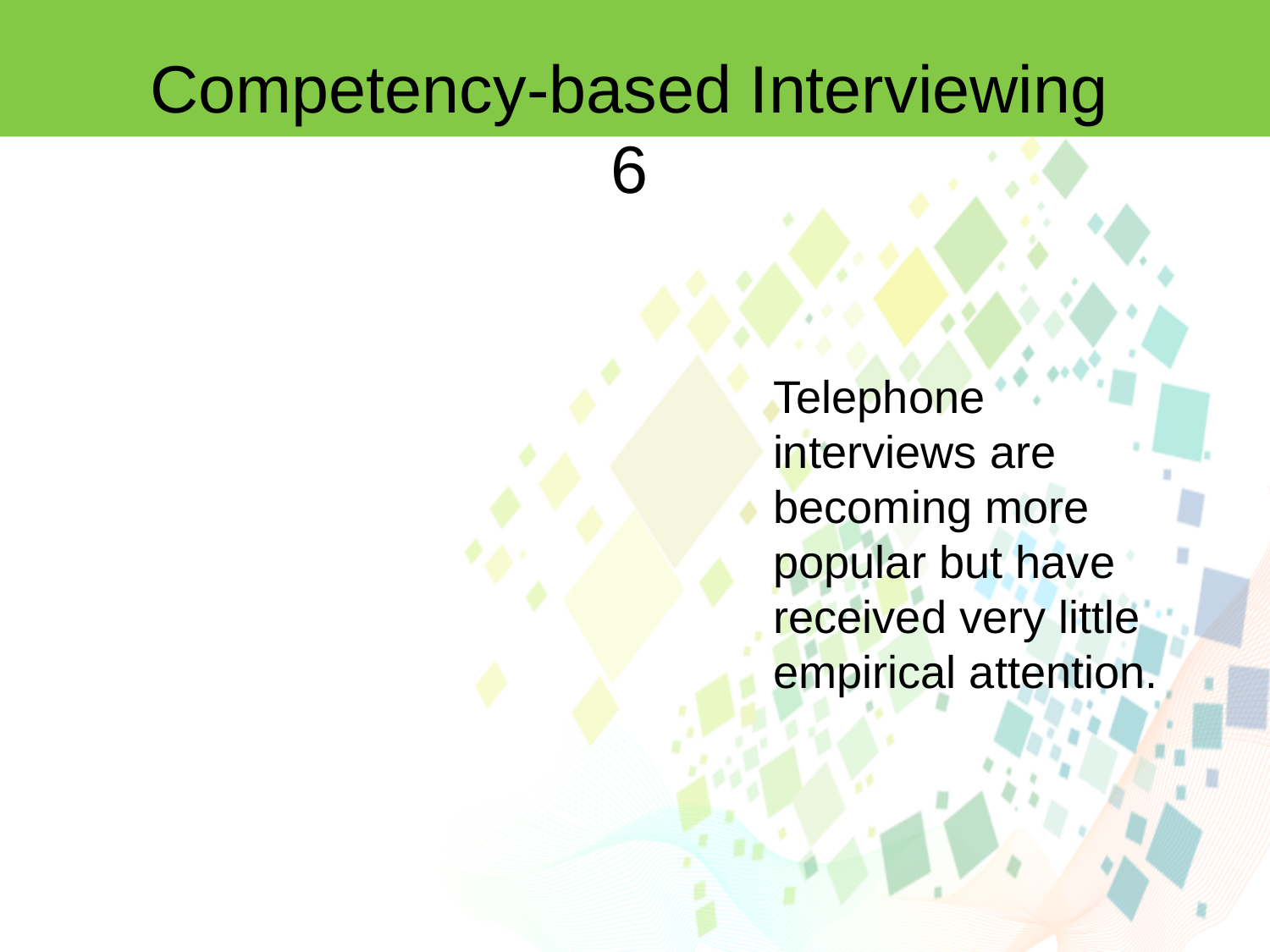

Competency-based Interviewing 6
Telephone interviews are becoming more popular but have received very little empirical attention.